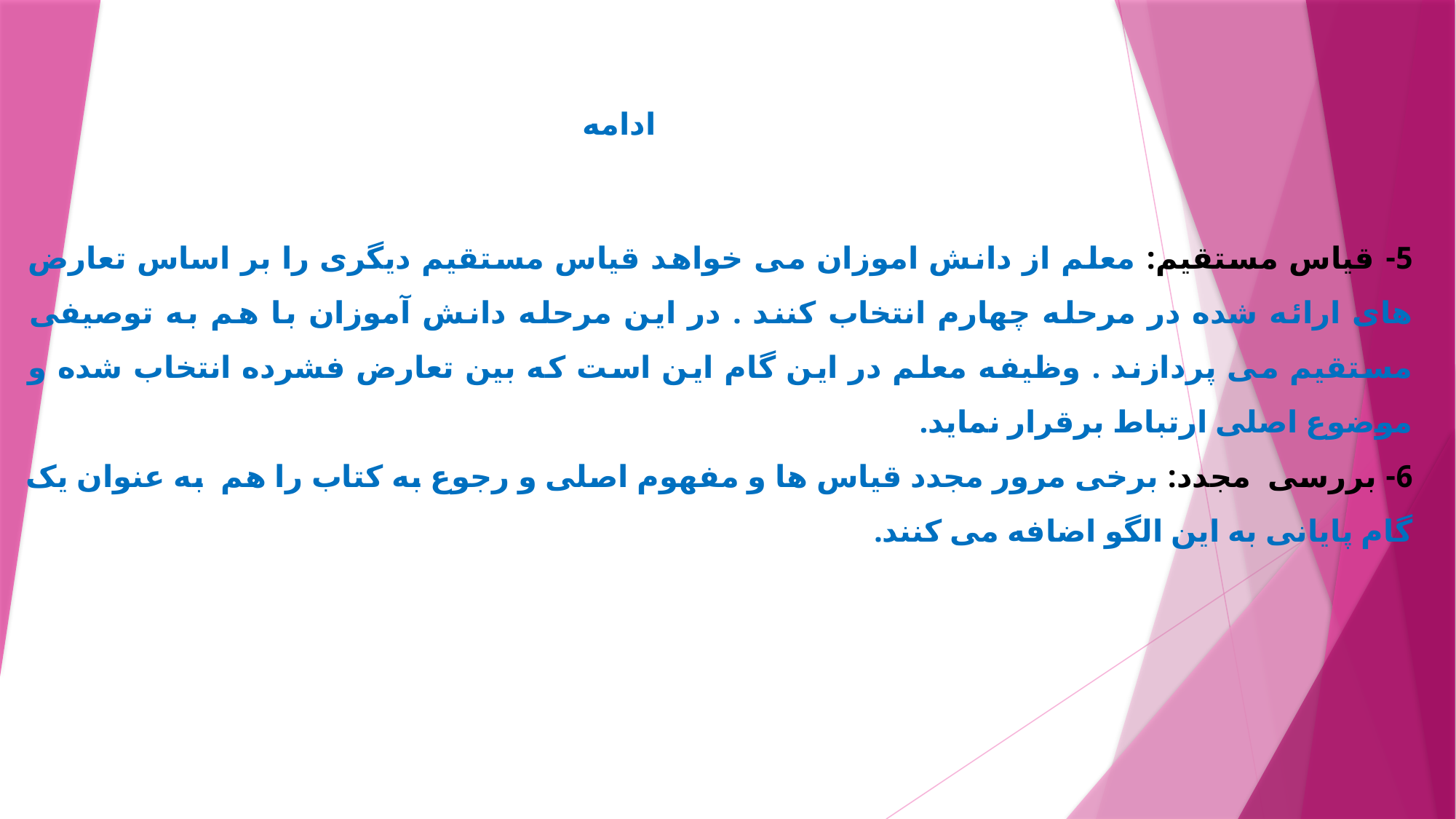

# ادامه
5- قیاس مستقیم: معلم از دانش اموزان می خواهد قیاس مستقیم دیگری را بر اساس تعارض های ارائه شده در مرحله چهارم انتخاب کنند . در این مرحله دانش آموزان با هم به توصیفی مستقیم می پردازند . وظیفه معلم در این گام این است که بین تعارض فشرده انتخاب شده و موضوع اصلی ارتباط برقرار نماید.
6- بررسی  مجدد: برخی مرور مجدد قیاس ها و مفهوم اصلی و رجوع به کتاب را هم  به عنوان یک گام پایانی به این الگو اضافه می کنند.